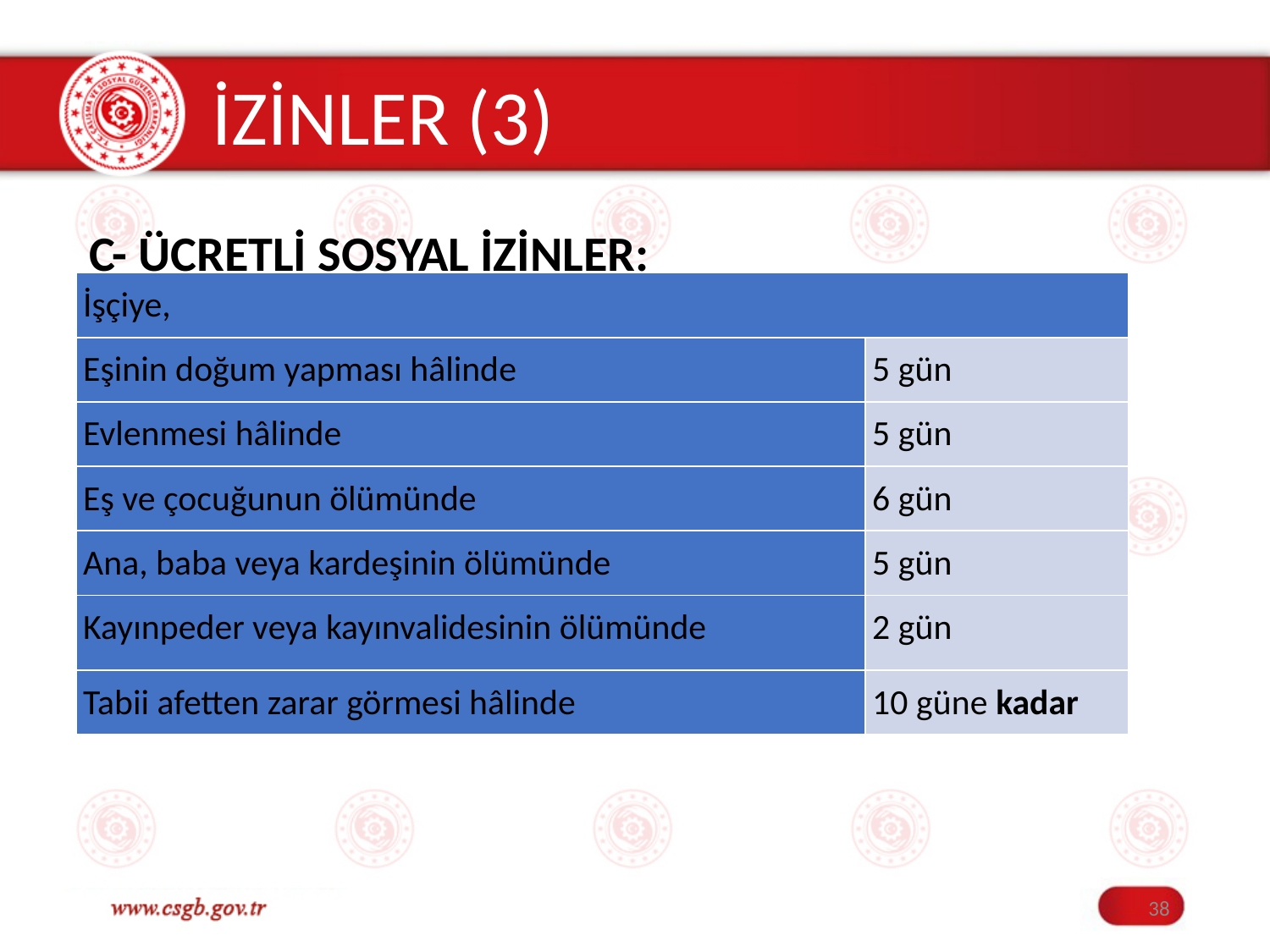

# İZİNLER (3)
C- ÜCRETLİ SOSYAL İZİNLER:
| İşçiye, |  |
| --- | --- |
| Eşinin doğum yapması hâlinde | 5 gün |
| Evlenmesi hâlinde | 5 gün |
| Eş ve çocuğunun ölümünde | 6 gün |
| Ana, baba veya kardeşinin ölümünde | 5 gün |
| Kayınpeder veya kayınvalidesinin ölümünde | 2 gün |
| Tabii afetten zarar görmesi hâlinde | 10 güne kadar |

38